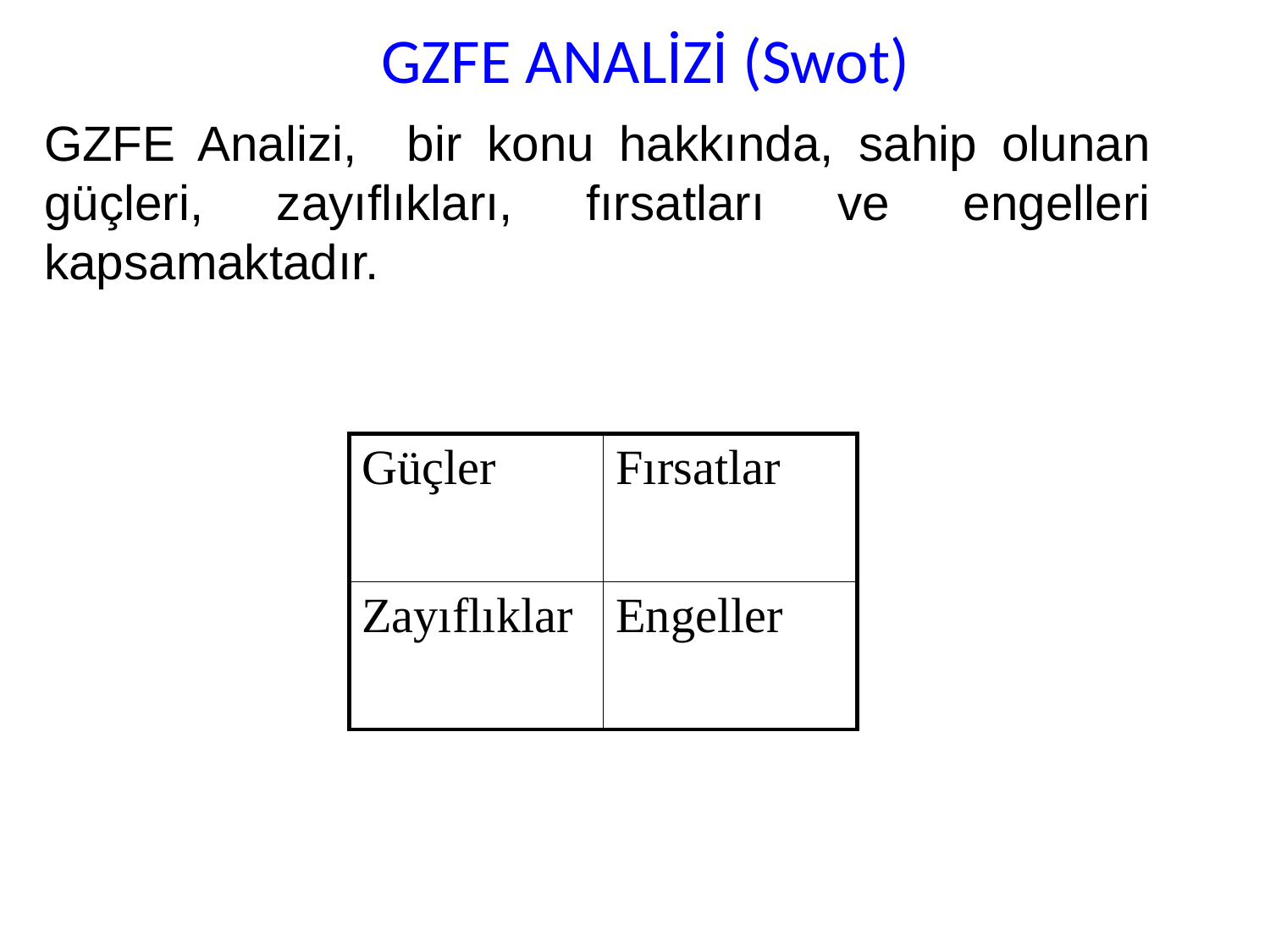

# GZFE ANALİZİ (Swot)
GZFE Analizi,  bir konu hakkında, sahip olunan güçleri, zayıflıkları, fırsatları ve engelleri kapsamaktadır.

| Güçler | Fırsatlar |
| --- | --- |
| Zayıflıklar | Engeller |